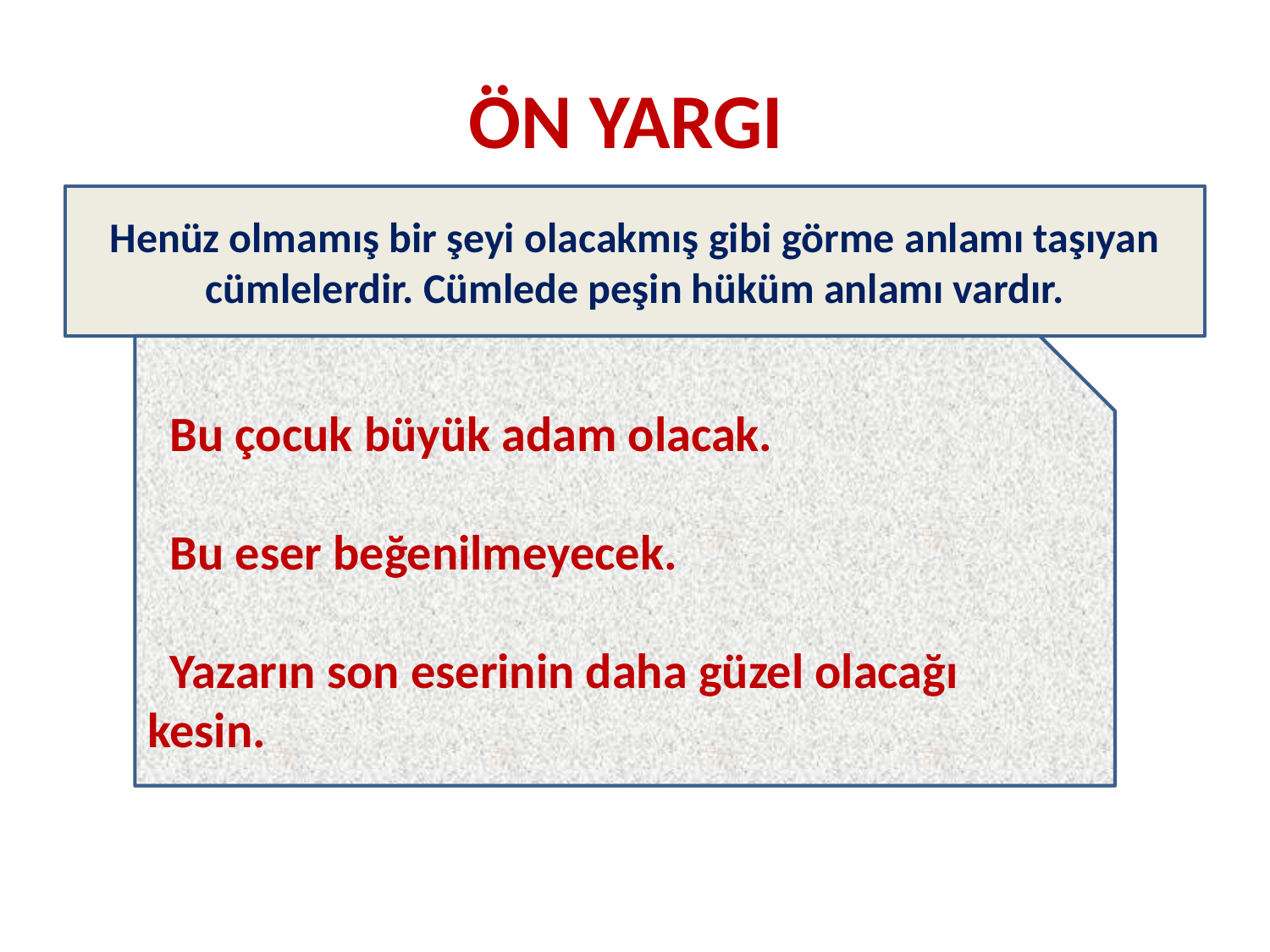

# ÖN YARGI
Henüz olmamış bir şeyi olacakmış gibi görme anlamı taşıyan cümlelerdir. Cümlede peşin hüküm anlamı vardır.

  Bu çocuk büyük adam olacak.

  Bu eser beğenilmeyecek.

  Yazarın son eserinin daha güzel olacağı kesin.